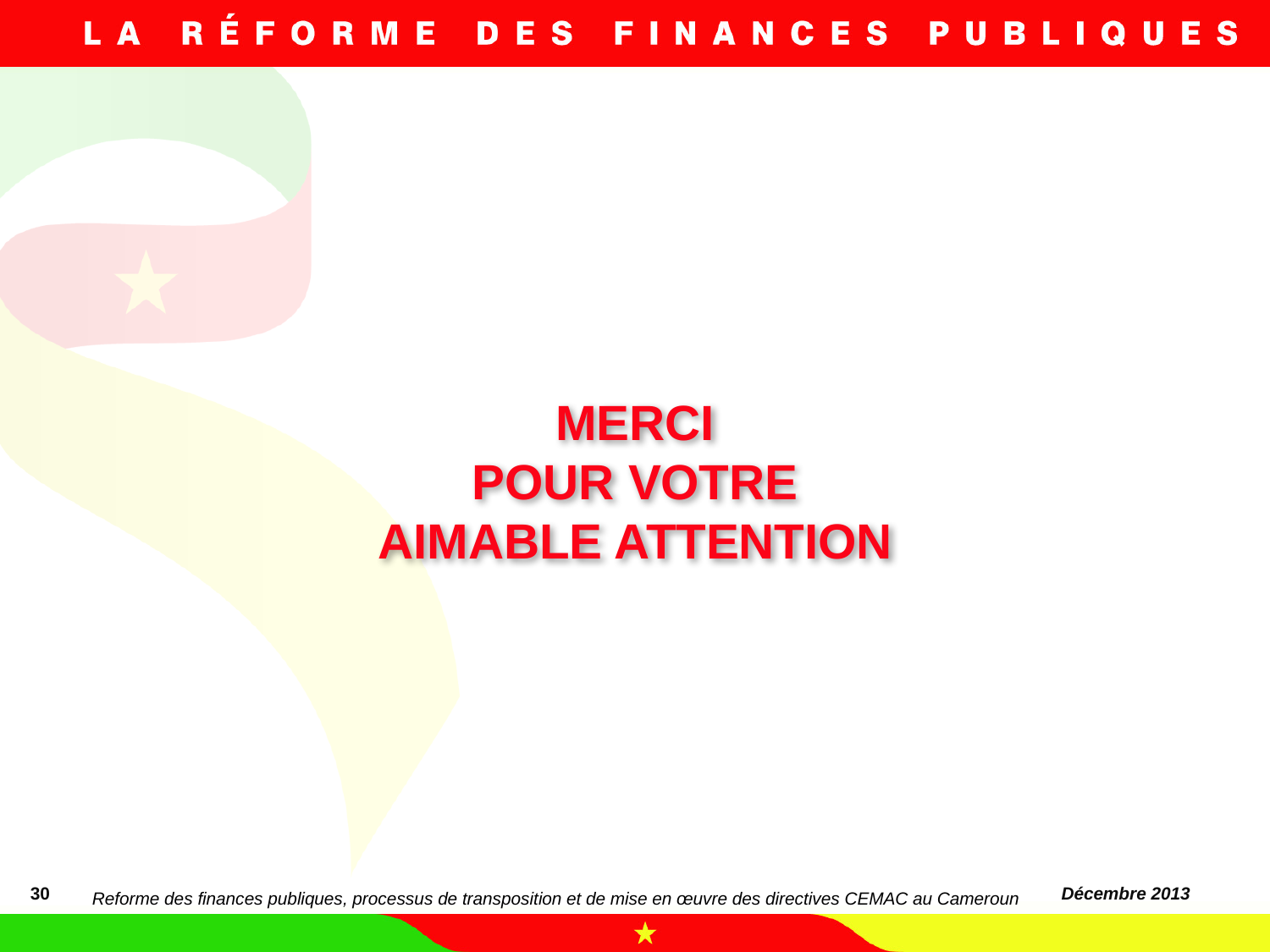

# MERCI POUR VOTRE AIMABLE ATTENTION
30
Reforme des finances publiques, processus de transposition et de mise en œuvre des directives CEMAC au Cameroun
Décembre 2013